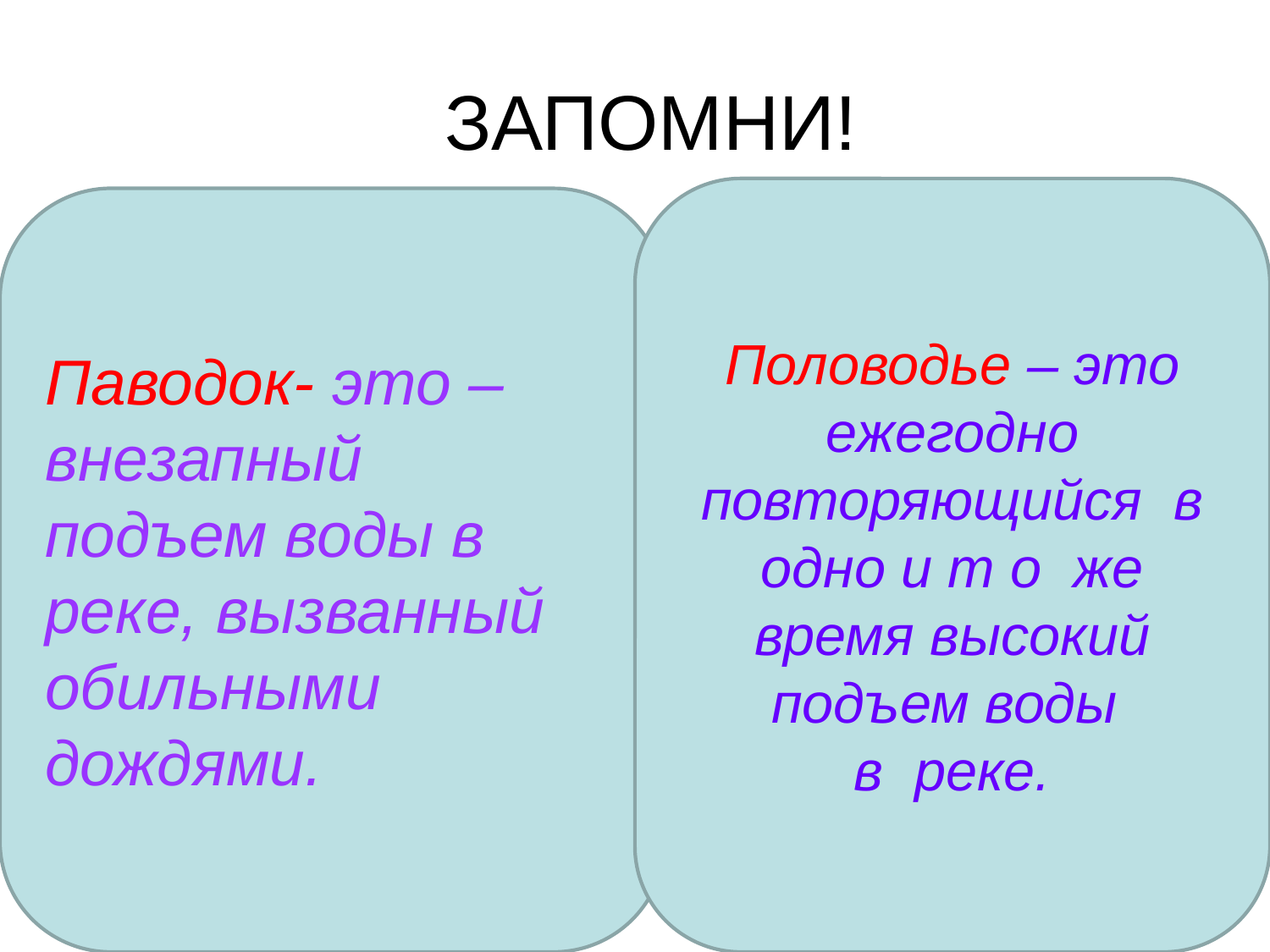

# ЗАПОМНИ!
Половодье – это ежегодно повторяющийся  в одно и т о  же время высокий подъем воды
в  реке.
Паводок- это –
внезапный
подъем воды в реке, вызванный обильными дождями.